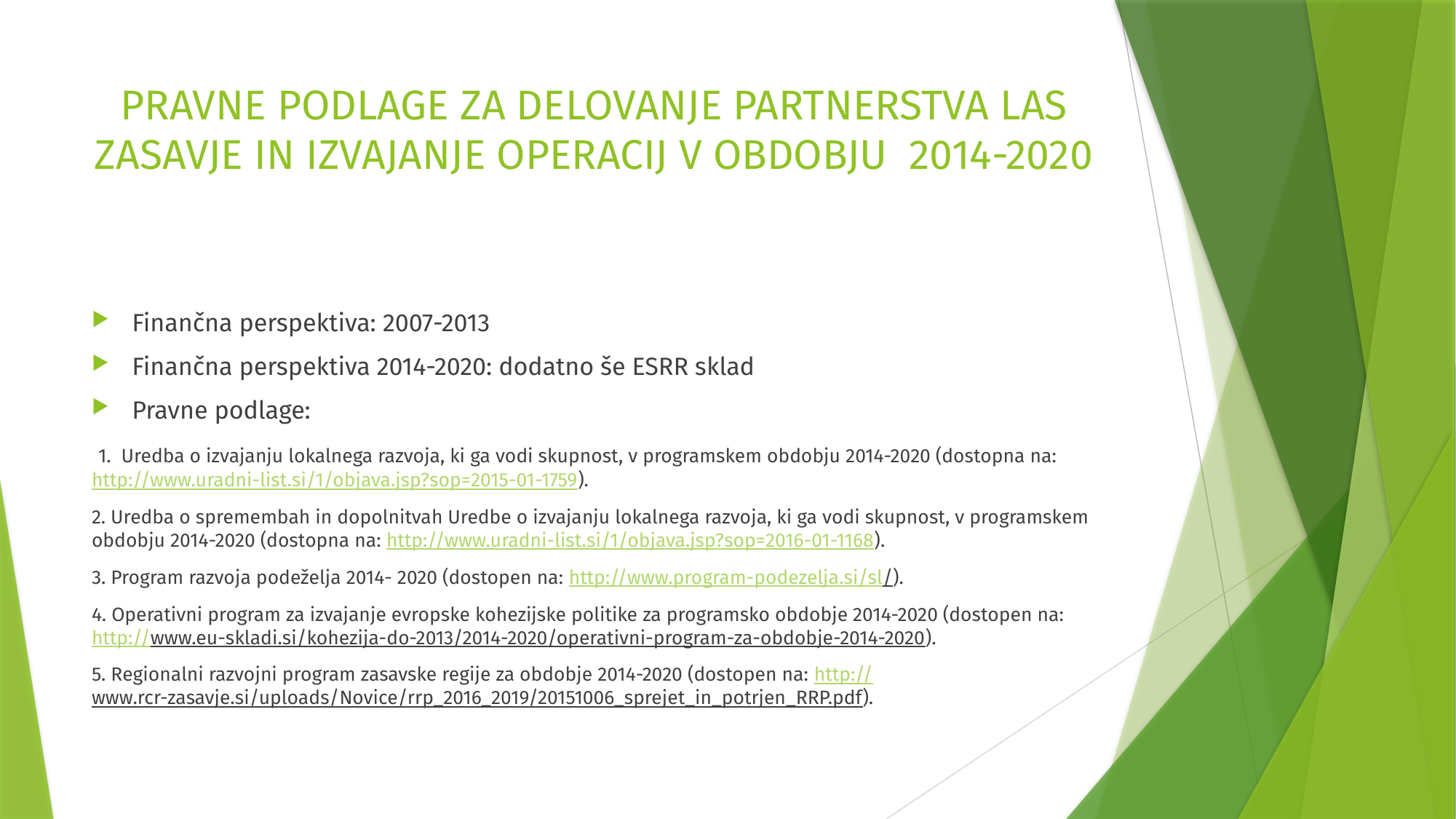

# PRAVNE PODLAGE ZA DELOVANJE PARTNERSTVA LAS ZASAVJE IN IZVAJANJE OPERACIJ V OBDOBJU  2014-2020

Finančna perspektiva: 2007-2013
Finančna perspektiva 2014-2020: dodatno še ESRR sklad
Pravne podlage:
 1.  Uredba o izvajanju lokalnega razvoja, ki ga vodi skupnost, v programskem obdobju 2014-2020 (dostopna na: http://www.uradni-list.si/1/objava.jsp?sop=2015-01-1759).
2. Uredba o spremembah in dopolnitvah Uredbe o izvajanju lokalnega razvoja, ki ga vodi skupnost, v programskem obdobju 2014-2020 (dostopna na: http://www.uradni-list.si/1/objava.jsp?sop=2016-01-1168).
3. Program razvoja podeželja 2014- 2020 (dostopen na: http://www.program-podezelja.si/sl/).
4. Operativni program za izvajanje evropske kohezijske politike za programsko obdobje 2014-2020 (dostopen na: http://www.eu-skladi.si/kohezija-do-2013/2014-2020/operativni-program-za-obdobje-2014-2020).
5. Regionalni razvojni program zasavske regije za obdobje 2014-2020 (dostopen na: http://www.rcr-zasavje.si/uploads/Novice/rrp_2016_2019/20151006_sprejet_in_potrjen_RRP.pdf).